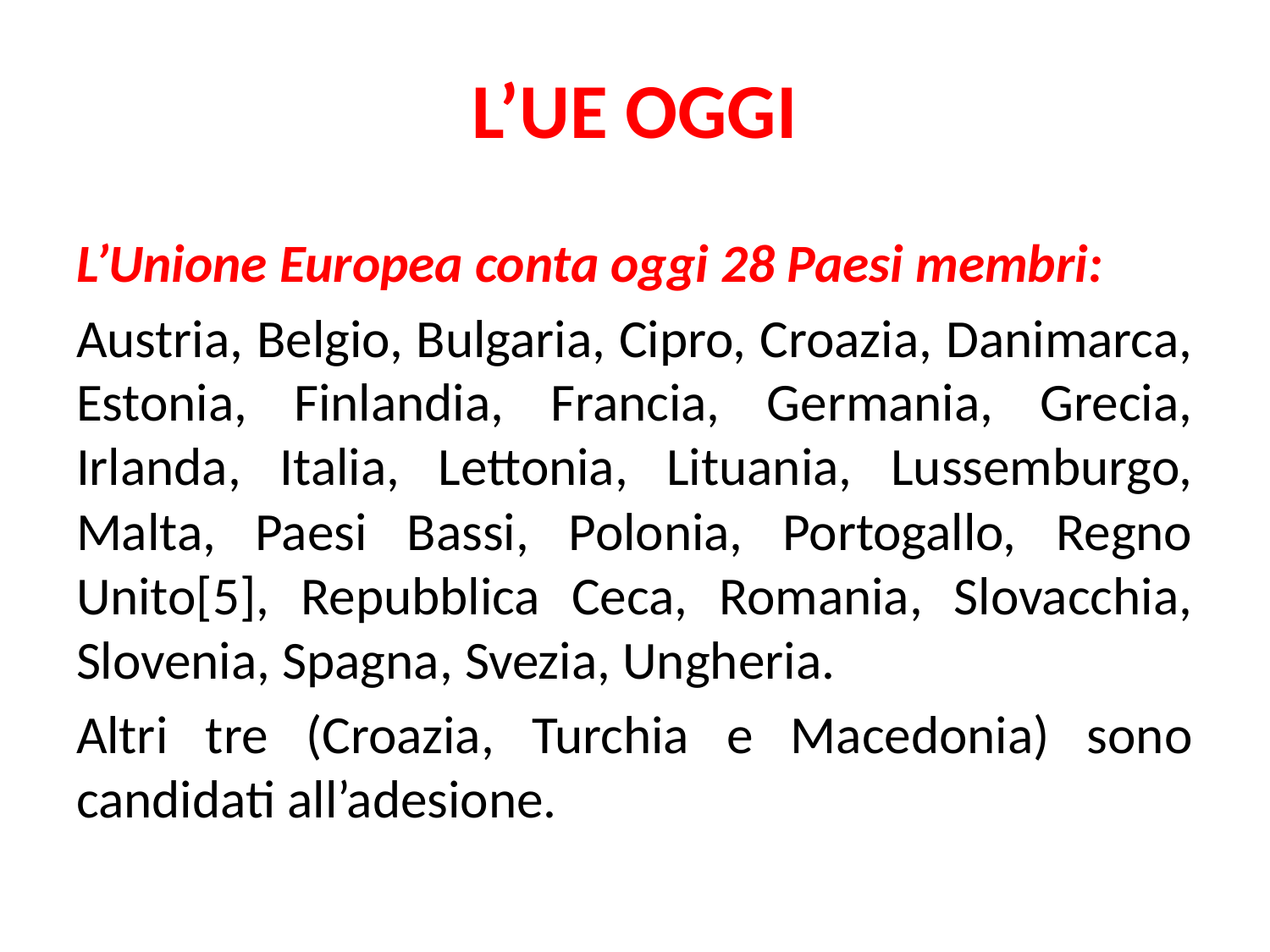

# L’UE OGGI
L’Unione Europea conta oggi 28 Paesi membri:
Austria, Belgio, Bulgaria, Cipro, Croazia, Danimarca, Estonia, Finlandia, Francia, Germania, Grecia, Irlanda, Italia, Lettonia, Lituania, Lussemburgo, Malta, Paesi Bassi, Polonia, Portogallo, Regno Unito[5], Repubblica Ceca, Romania, Slovacchia, Slovenia, Spagna, Svezia, Ungheria.
Altri tre (Croazia, Turchia e Macedonia) sono candidati all’adesione.